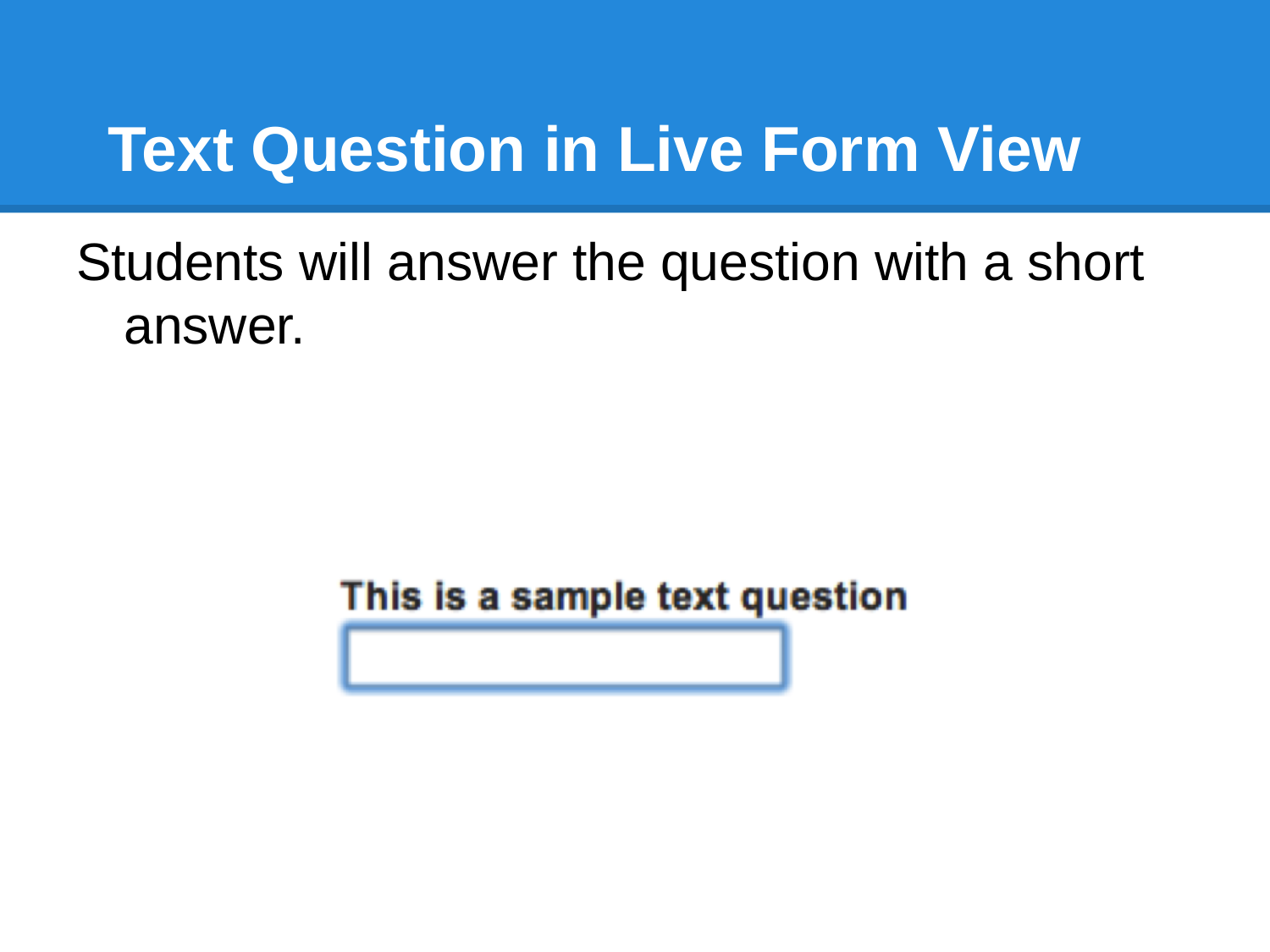

# Text Question in Live Form View
Students will answer the question with a short answer.